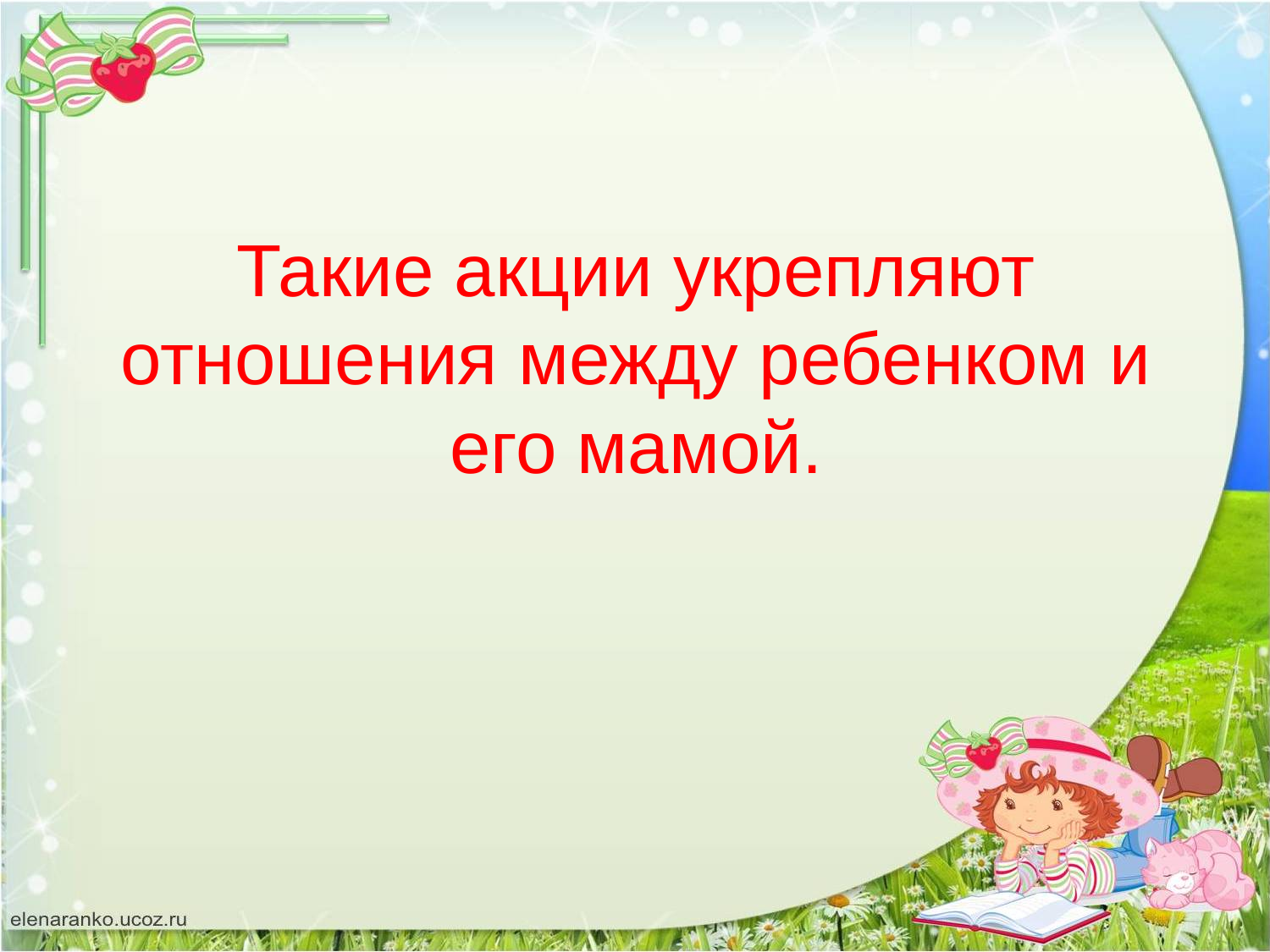

# Такие акции укрепляют отношения между ребенком и его мамой.